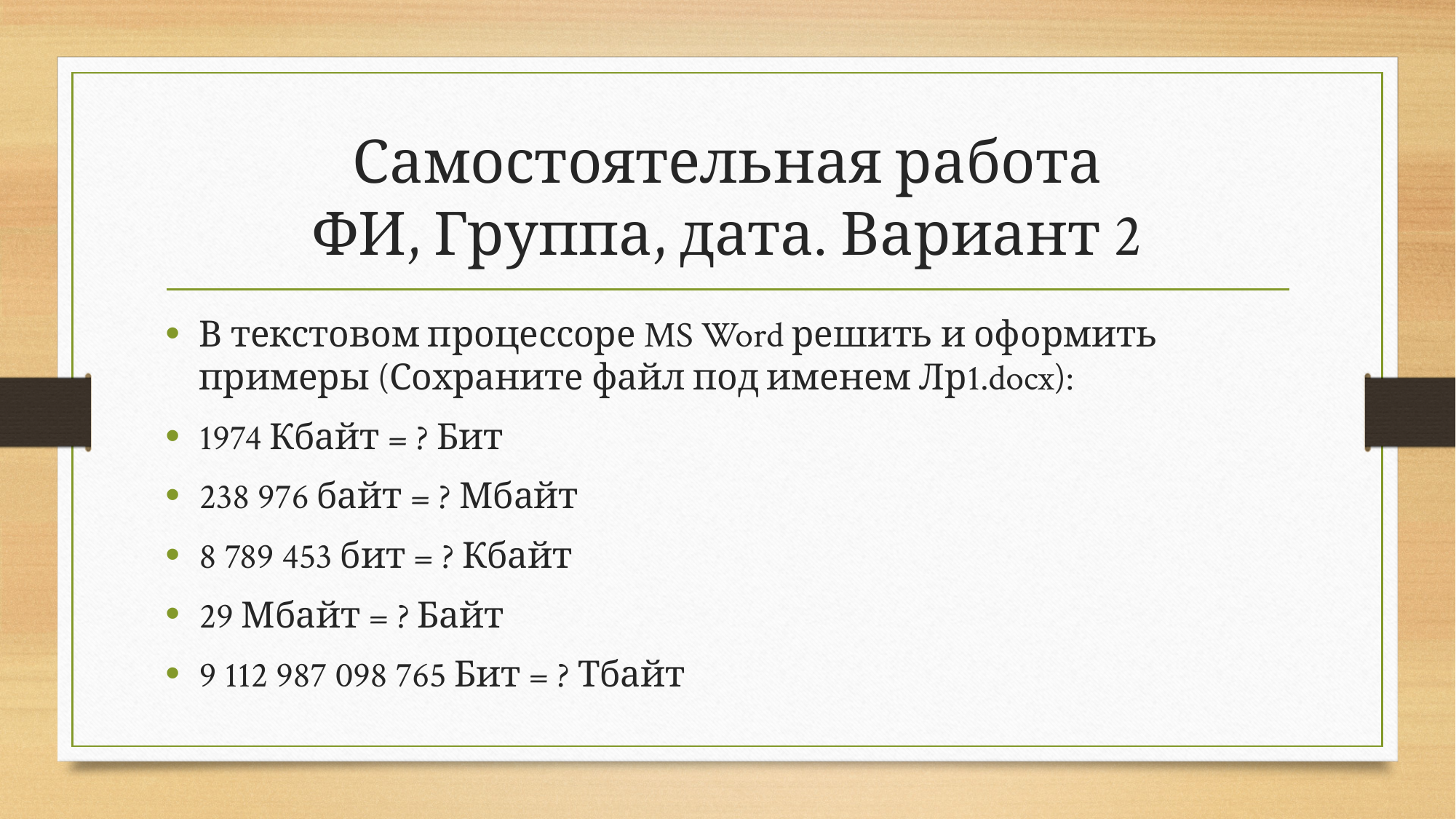

# Самостоятельная работа ФИ, Группа, дата. Вариант 2
В текстовом процессоре MS Word решить и оформить примеры (Сохраните файл под именем Лр1.docx):
1974 Кбайт = ? Бит
238 976 байт = ? Мбайт
8 789 453 бит = ? Кбайт
29 Мбайт = ? Байт
9 112 987 098 765 Бит = ? Тбайт